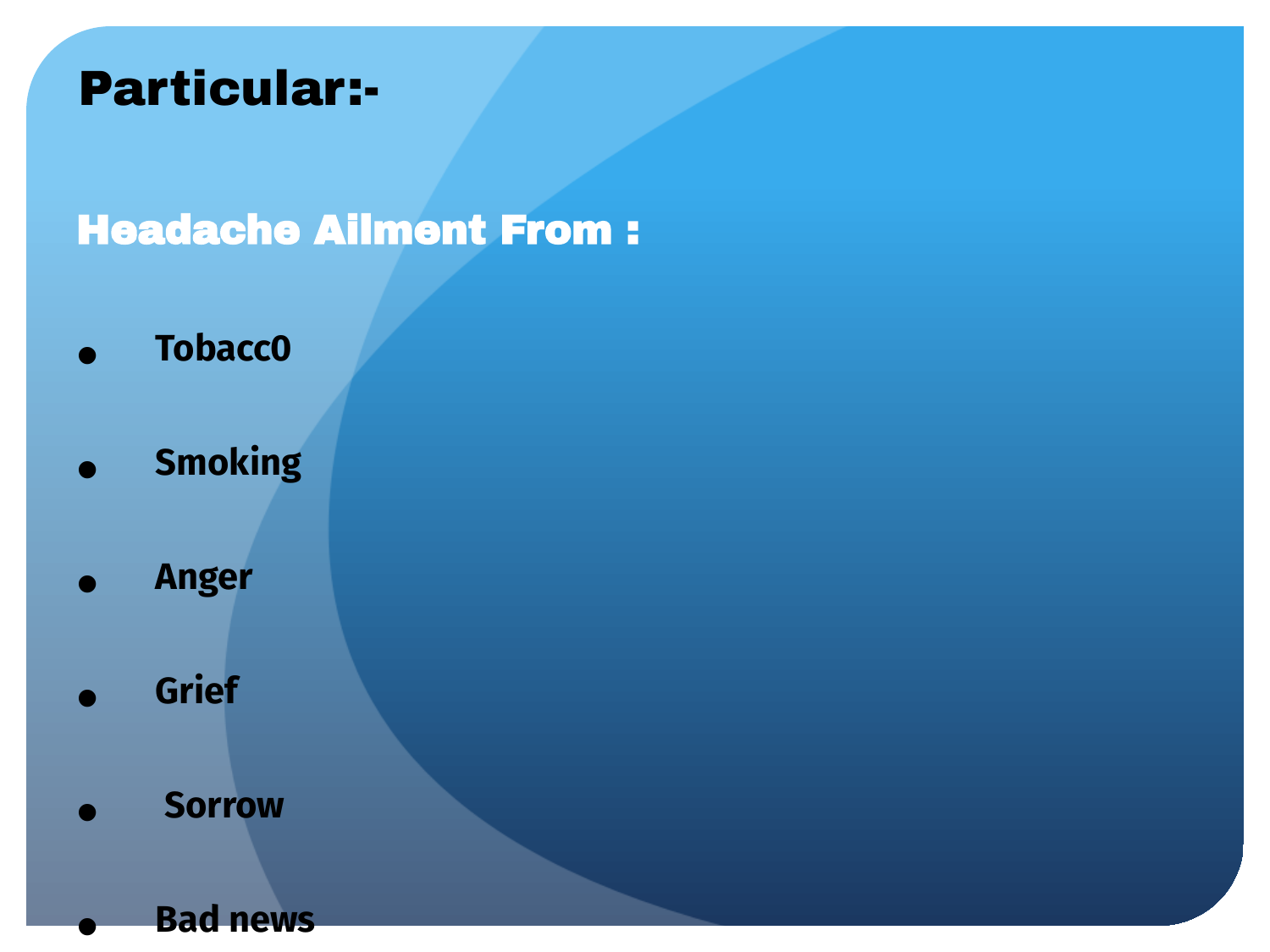

Particular:-
Headache Ailment From :
Tobacc0
Smoking
Anger
Grief
 Sorrow
Bad news
Suppressed mental sufferings